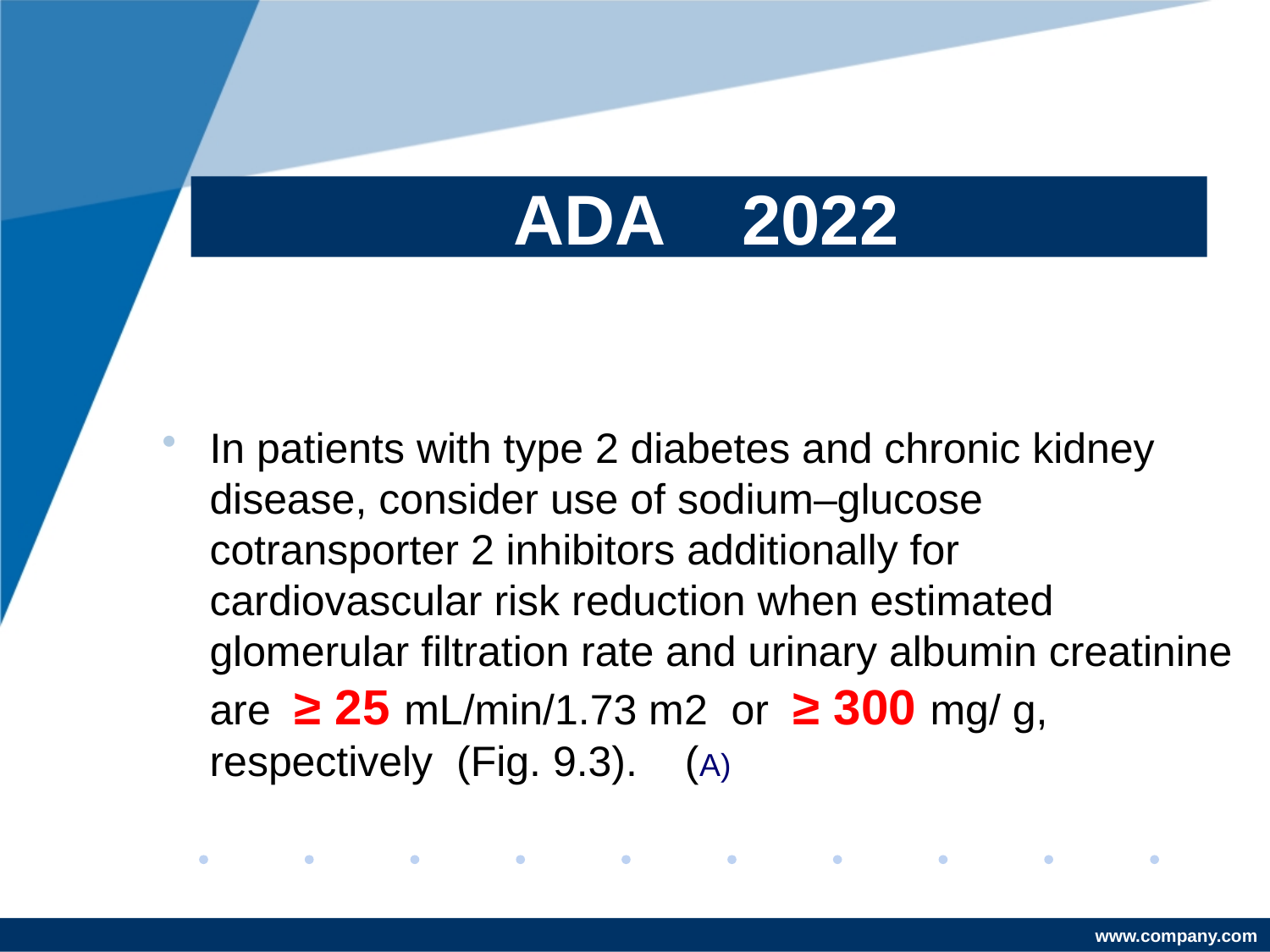

# ADA    2022
In patients with type 2 diabetes and chronic kidney disease, consider use of sodium–glucose cotransporter 2 inhibitors additionally for cardiovascular risk reduction when estimated glomerular filtration rate and urinary albumin creatinine are  ≥ 25 mL/min/1.73 m2  or  ≥ 300 mg/ g, respectively  (Fig. 9.3).    (A)